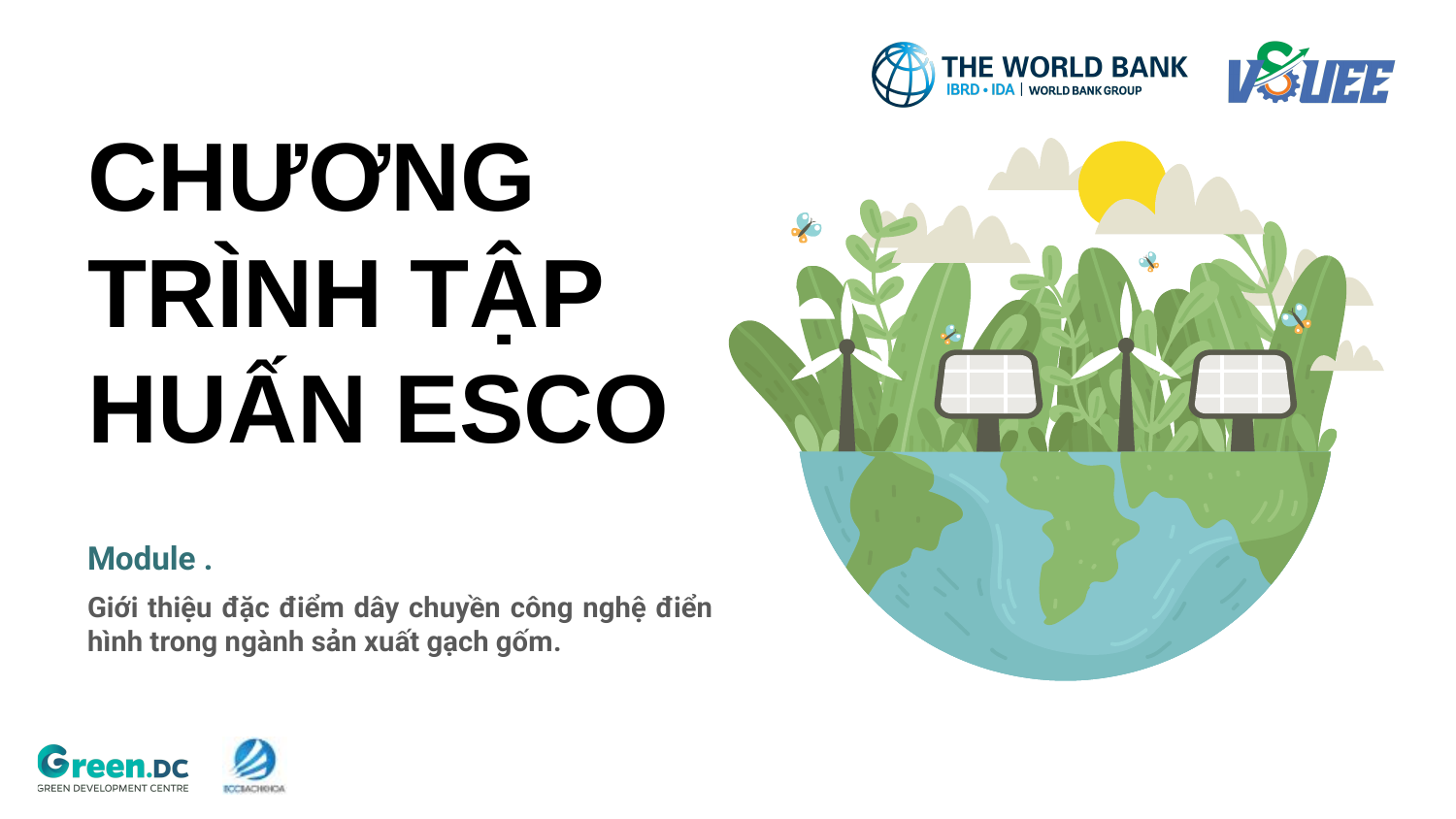

# CHƯƠNG TRÌNH TẬP HUẤN ESCO

Module .
Giới thiệu đặc điểm dây chuyền công nghệ điển hình trong ngành sản xuất gạch gốm.